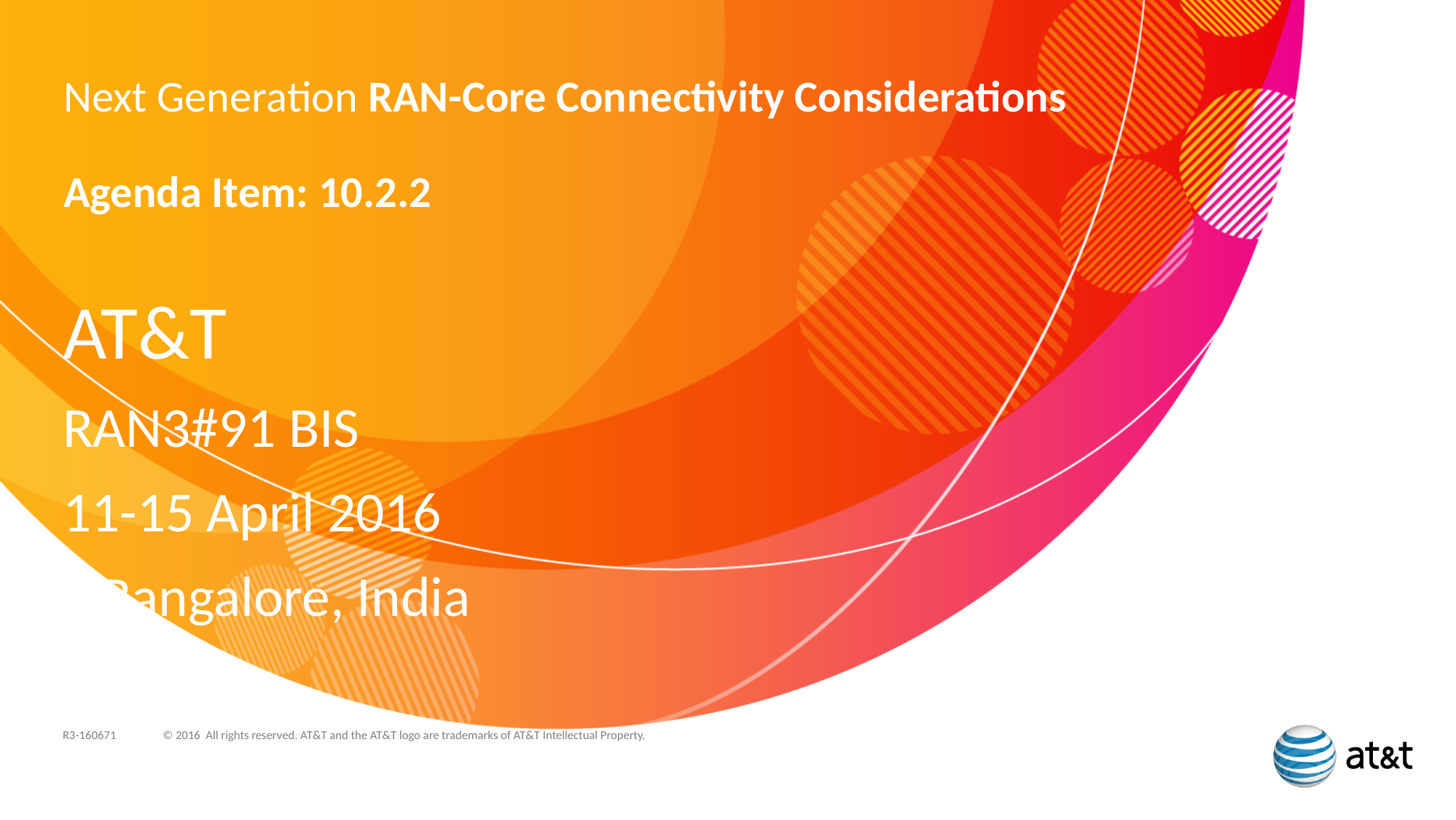

# Next Generation RAN-Core Connectivity Considerations Agenda Item: 10.2.2

AT&T
RAN3#91 BIS
11-15 April 2016
   Bangalore, India

R3-160671                 © 2016  All rights reserved. AT&T and the AT&T logo are trademarks of AT&T Intellectual Property.